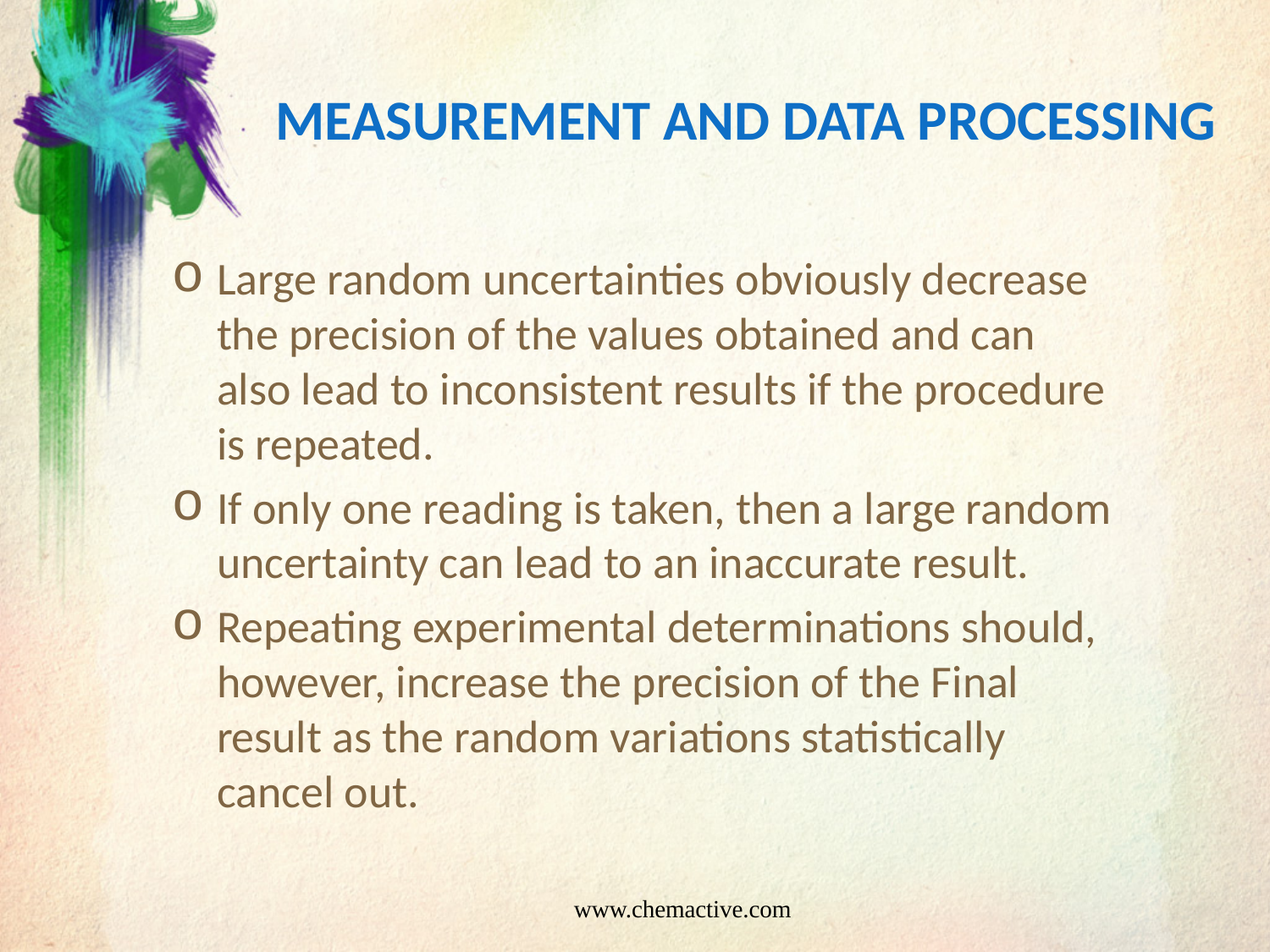

Measurement and data processing
#
Large random uncertainties obviously decrease the precision of the values obtained and can also lead to inconsistent results if the procedure is repeated.
If only one reading is taken, then a large random uncertainty can lead to an inaccurate result.
Repeating experimental determinations should, however, increase the precision of the Final result as the random variations statistically cancel out.
www.chemactive.com